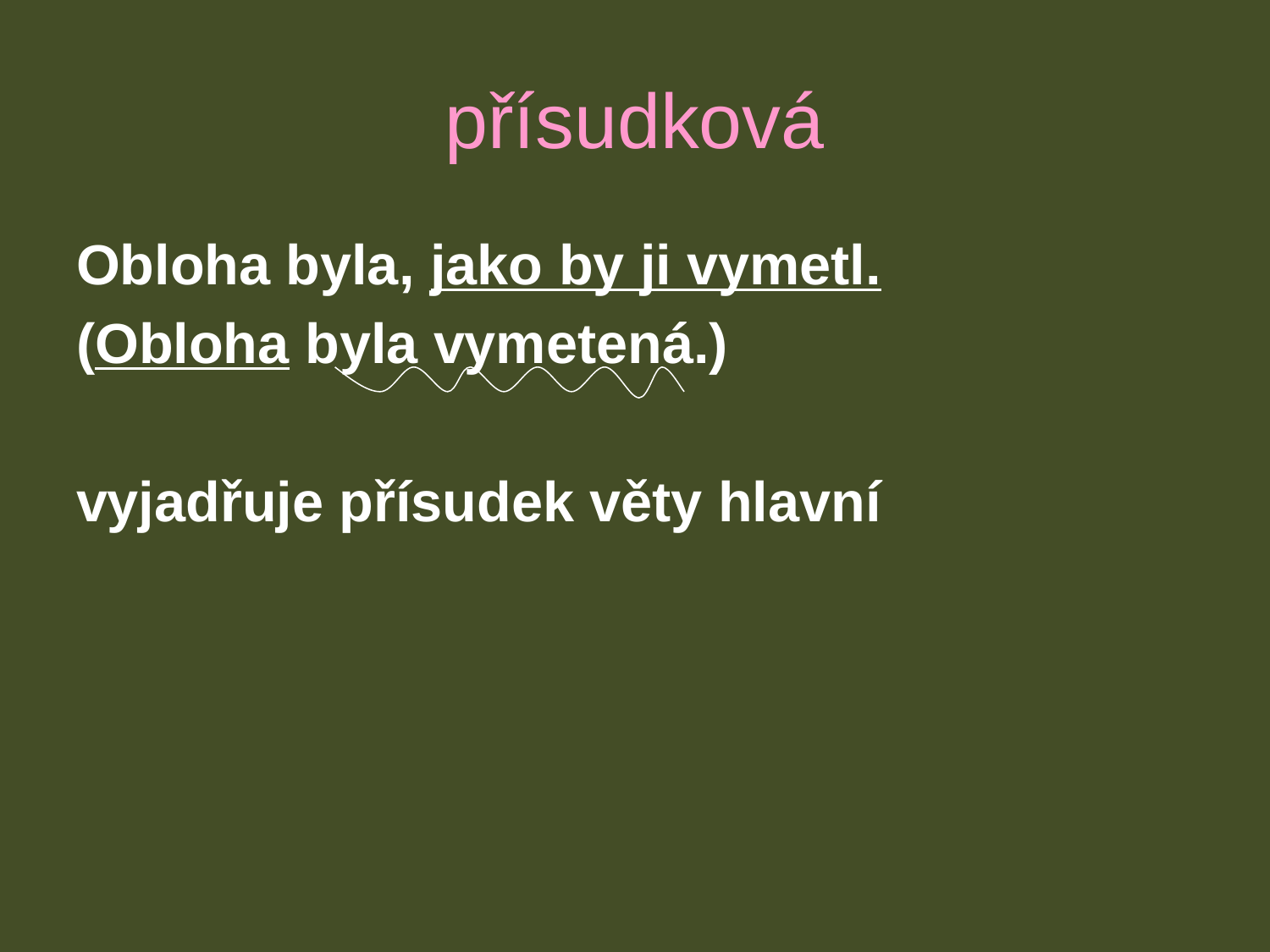

# přísudková
Obloha byla, jako by ji vymetl.
(Obloha byla vymetená.)

vyjadřuje přísudek věty hlavní